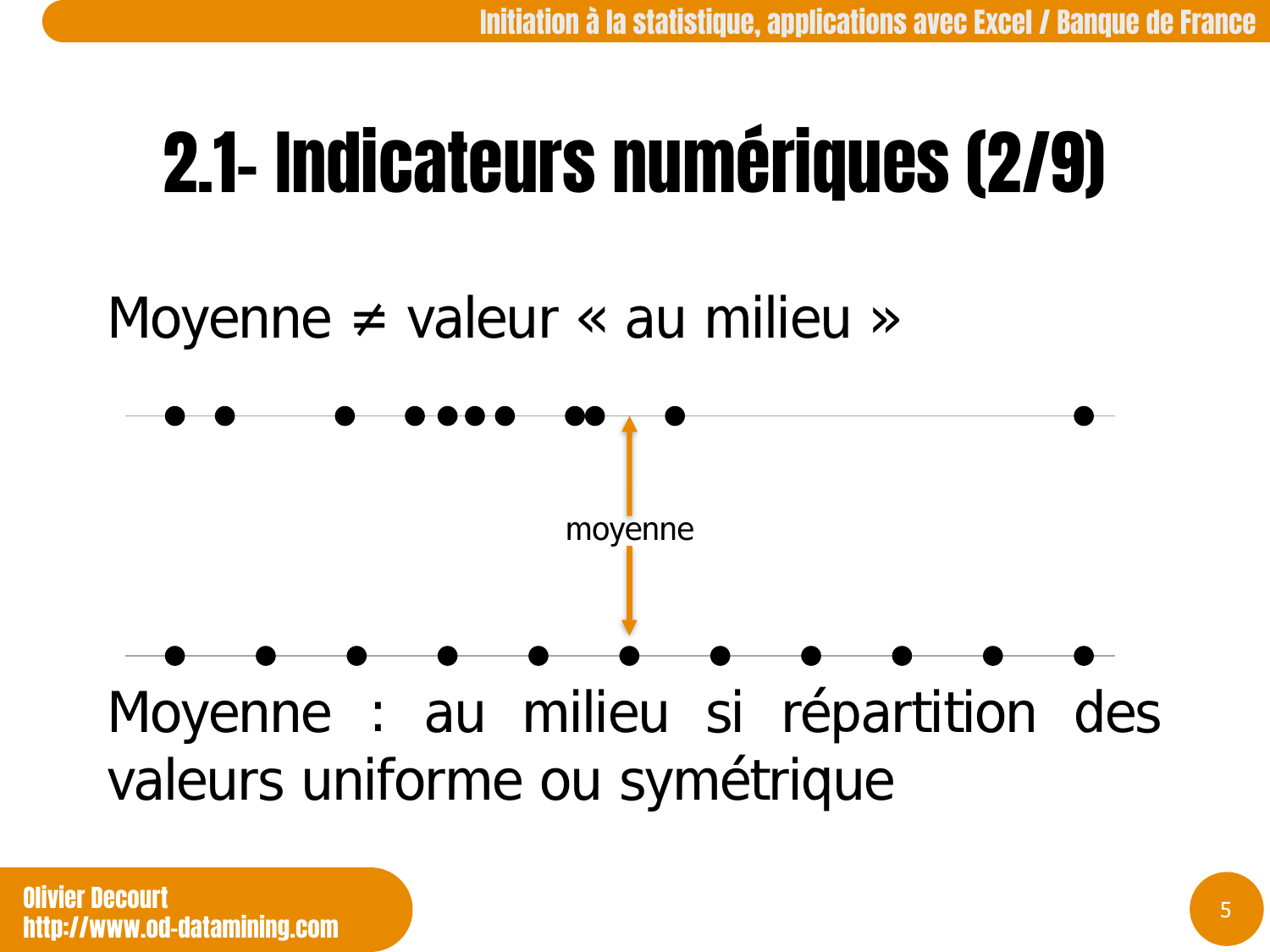

# 2.1- Indicateurs numériques (2/9)
Moyenne ≠ valeur « au milieu »

Moyenne : au milieu si répartition des valeurs uniforme ou symétrique

moyenne